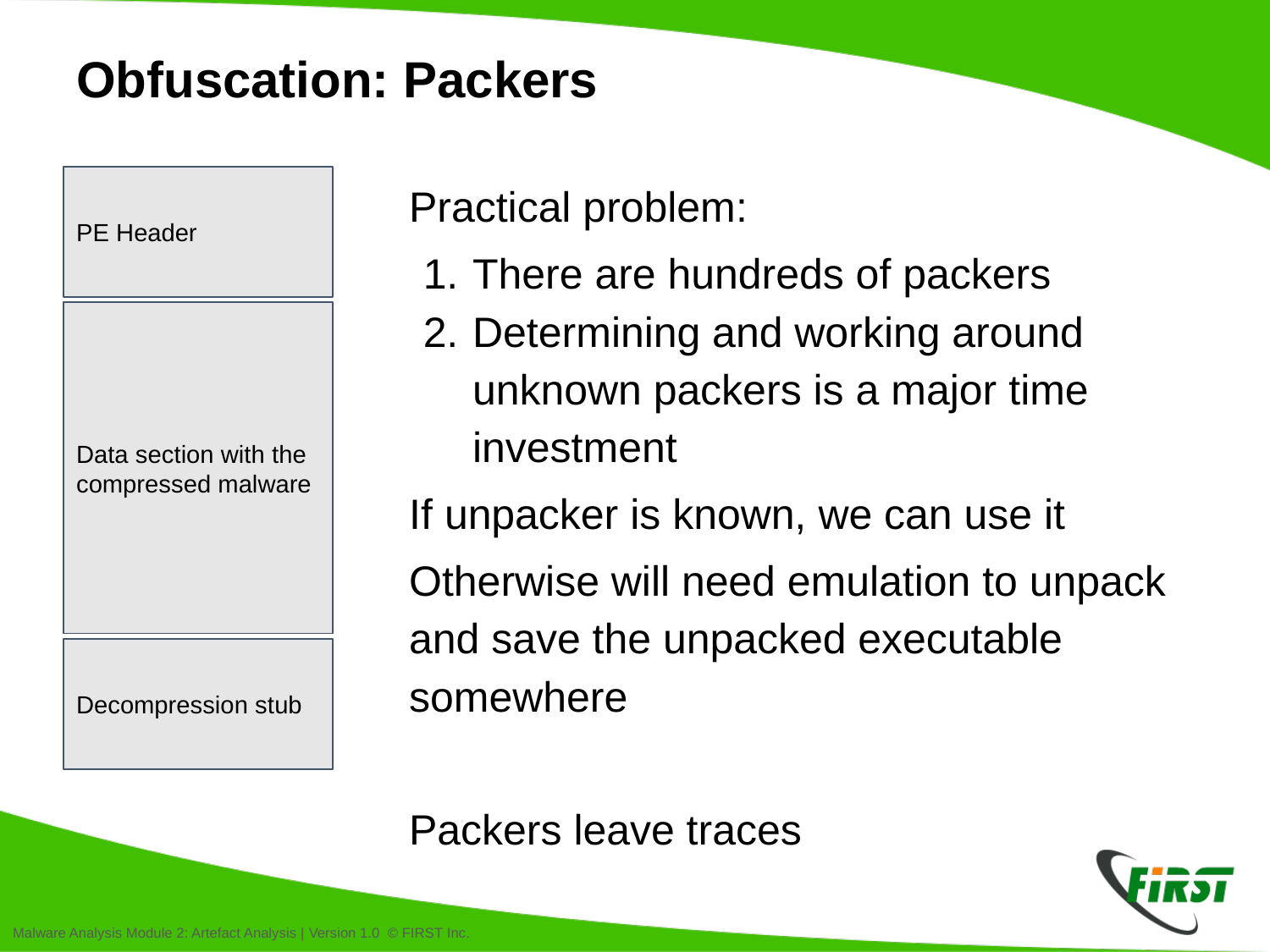

# Obfuscation: Packers
PE Header
Practical problem:
There are hundreds of packers
Determining and working around unknown packers is a major time investment
If unpacker is known, we can use it
Otherwise will need emulation to unpack and save the unpacked executable somewhere

Packers leave traces

Data section with the compressed malware
Decompression stub